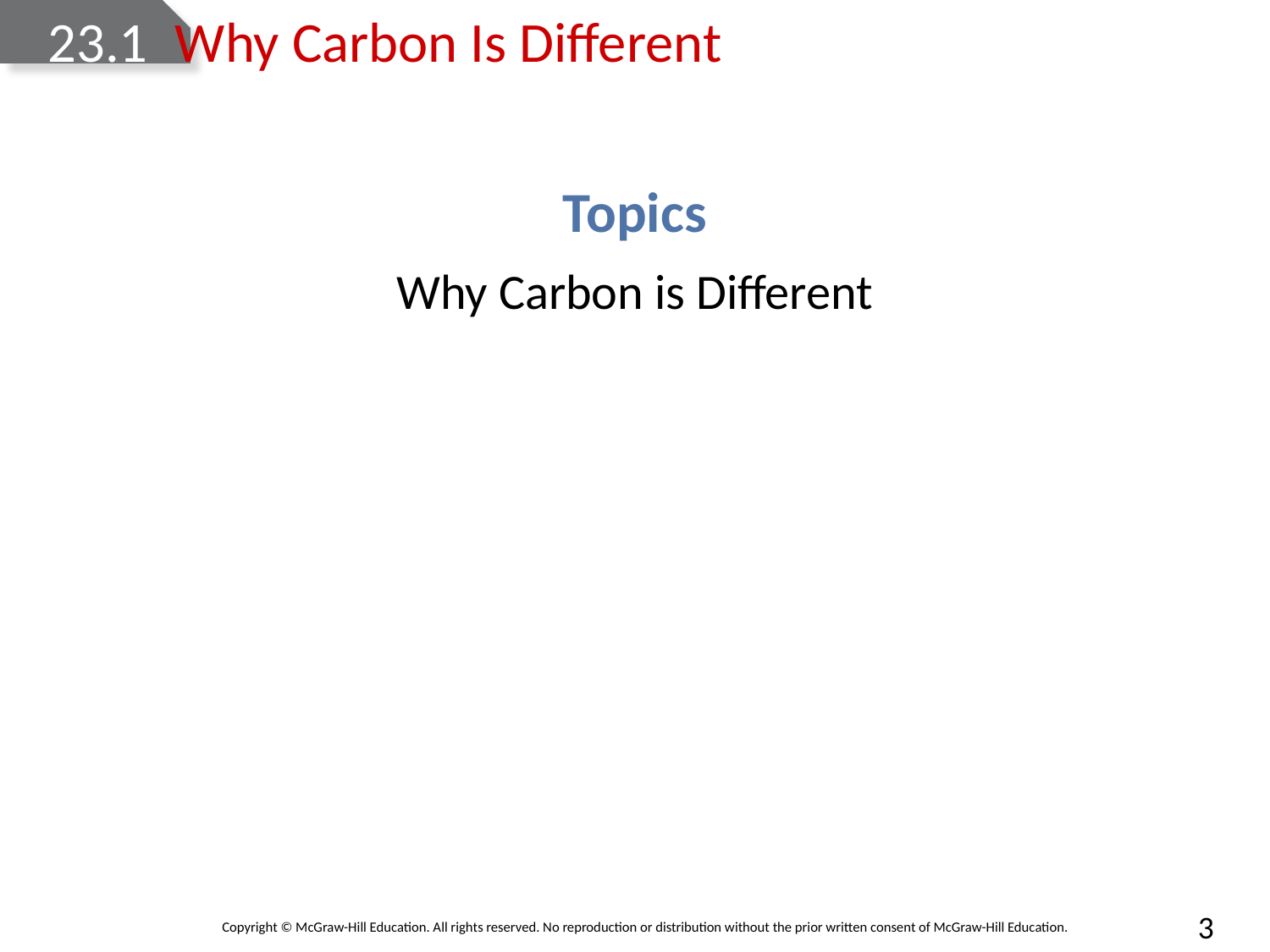

# 23.1	Why Carbon Is Different
Topics
Why Carbon is Different